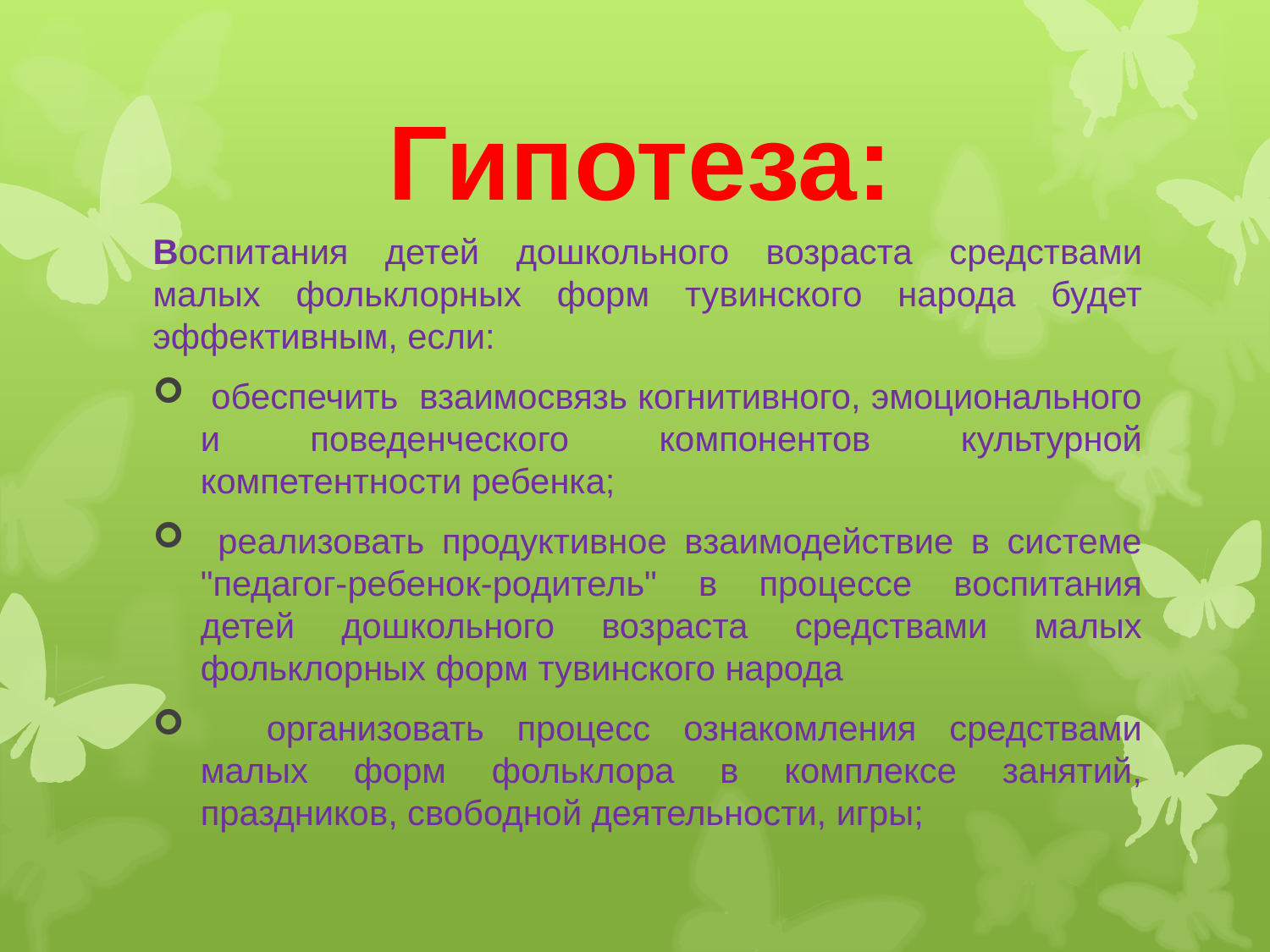

# Гипотеза:
Воспитания детей дошкольного возраста средствами малых фольклорных форм тувинского народа будет эффективным, если:
 обеспечить  взаимосвязь когнитивного, эмоционального и поведенческого компонентов культурной компетентности ребенка;
 реализовать продуктивное взаимодействие в системе "педагог-ребенок-родитель" в процессе воспитания детей дошкольного возраста средствами малых фольклорных форм тувинского народа
  организовать процесс ознакомления средствами малых форм фольклора в комплексе занятий, праздников, свободной деятельности, игры;